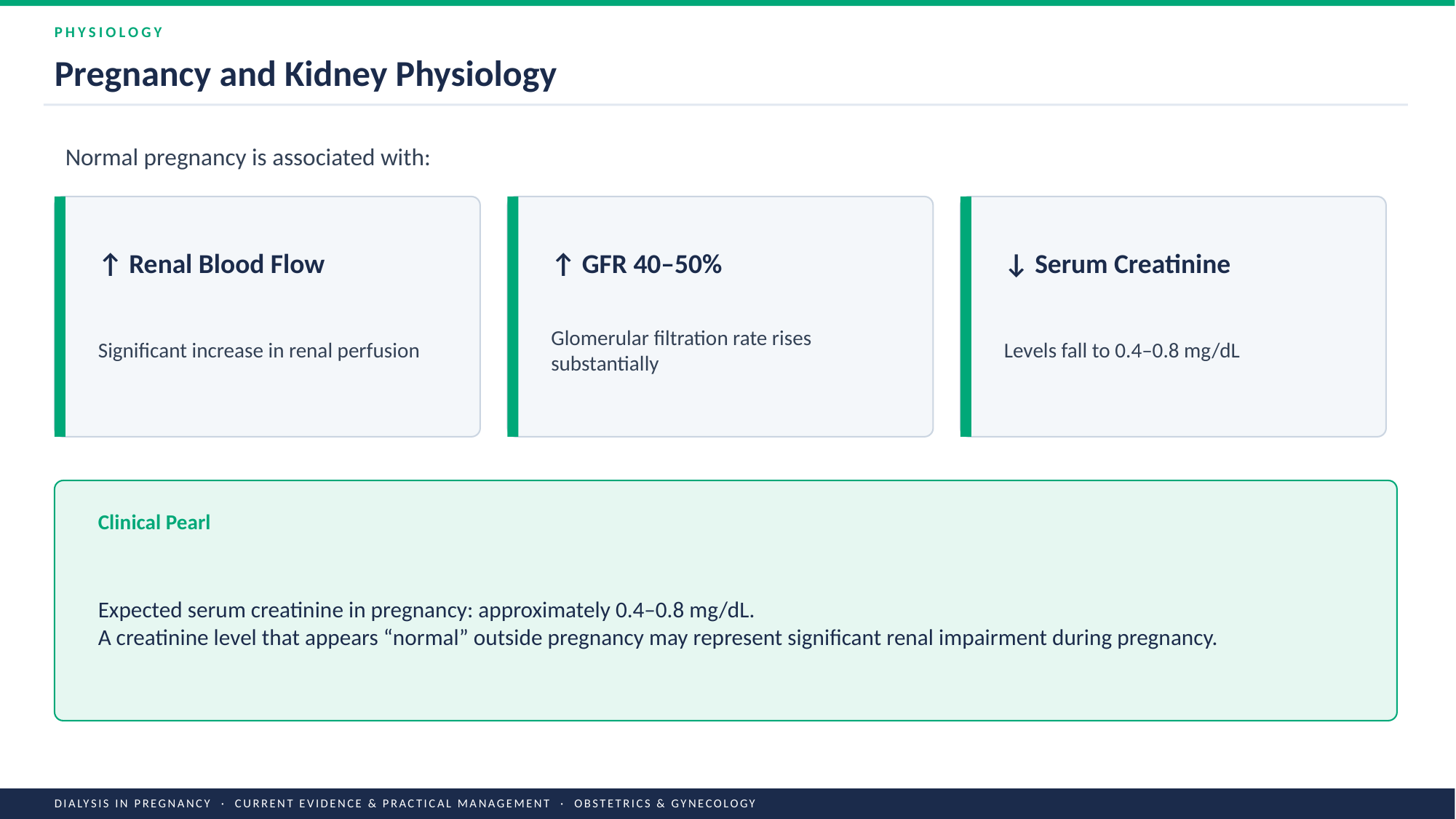

PHYSIOLOGY
Pregnancy and Kidney Physiology

Normal pregnancy is associated with:

↑ Renal Blood Flow
↑ GFR 40–50%
↓ Serum Creatinine
Significant increase in renal perfusion
Glomerular filtration rate rises substantially
Levels fall to 0.4–0.8 mg/dL

Clinical Pearl
Expected serum creatinine in pregnancy: approximately 0.4–0.8 mg/dL.
A creatinine level that appears “normal” outside pregnancy may represent significant renal impairment during pregnancy.

DIALYSIS IN PREGNANCY  ·  CURRENT EVIDENCE & PRACTICAL MANAGEMENT  ·  OBSTETRICS & GYNECOLOGY